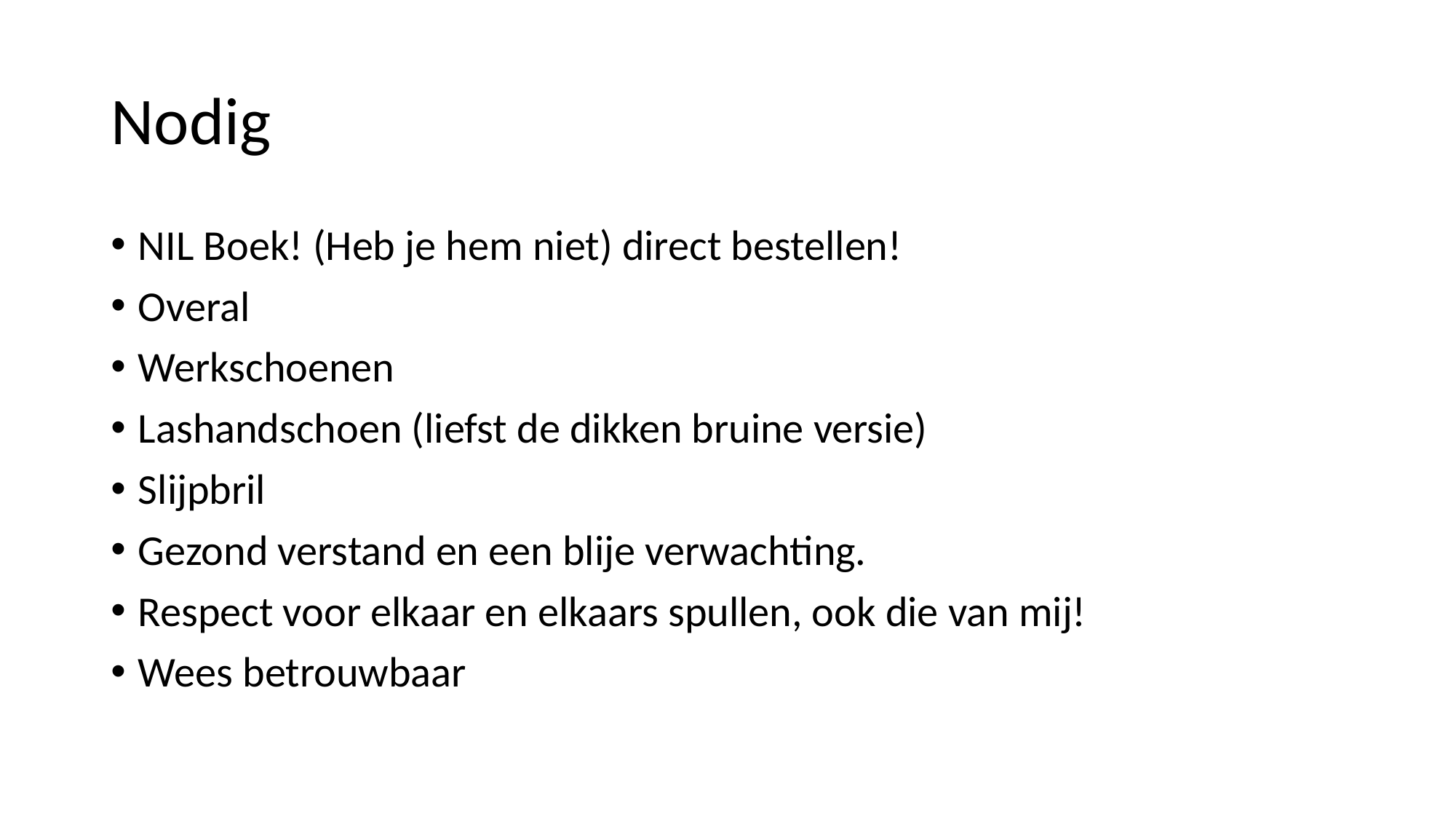

# Nodig
NIL Boek! (Heb je hem niet) direct bestellen!
Overal
Werkschoenen
Lashandschoen (liefst de dikken bruine versie)
Slijpbril
Gezond verstand en een blije verwachting.
Respect voor elkaar en elkaars spullen, ook die van mij!
Wees betrouwbaar